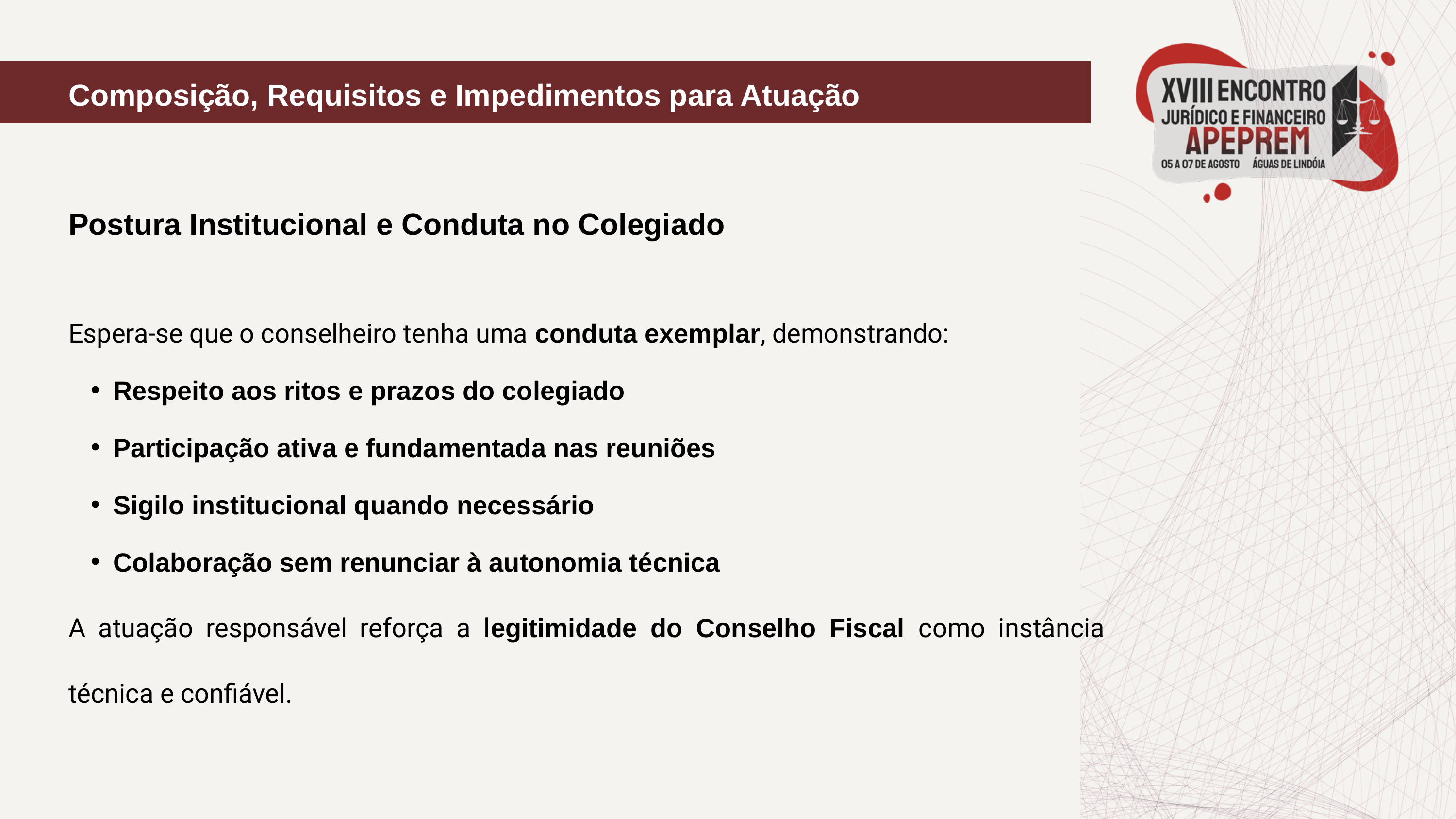

Composição, Requisitos e Impedimentos para Atuação
Postura Institucional e Conduta no Colegiado
Espera-se que o conselheiro tenha uma conduta exemplar, demonstrando:
Respeito aos ritos e prazos do colegiado
Participação ativa e fundamentada nas reuniões
Sigilo institucional quando necessário
Colaboração sem renunciar à autonomia técnica
A atuação responsável reforça a legitimidade do Conselho Fiscal como instância técnica e confiável.